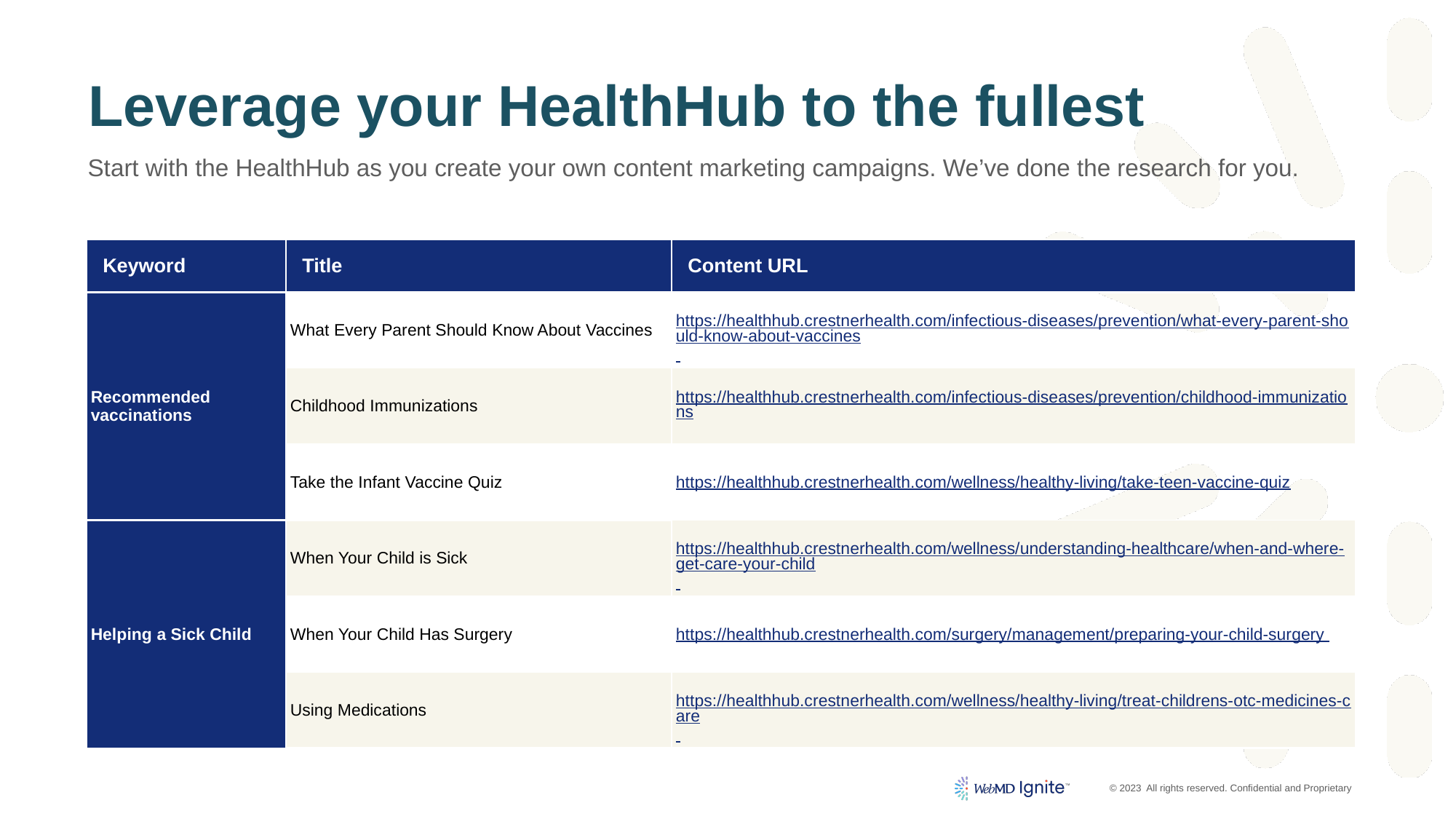

# Leverage your HealthHub to the fullest
Start with the HealthHub as you create your own content marketing campaigns. We’ve done the research for you.
| Keyword | Title | Content URL |
| --- | --- | --- |
| Recommended vaccinations | What Every Parent Should Know About Vaccines | https://healthhub.crestnerhealth.com/infectious-diseases/prevention/what-every-parent-should-know-about-vaccines |
|  | Childhood Immunizations | https://healthhub.crestnerhealth.com/infectious-diseases/prevention/childhood-immunizations |
|  | Take the Infant Vaccine Quiz | https://healthhub.crestnerhealth.com/wellness/healthy-living/take-teen-vaccine-quiz |
| Helping a Sick Child | When Your Child is Sick | https://healthhub.crestnerhealth.com/wellness/understanding-healthcare/when-and-where-get-care-your-child |
|  | When Your Child Has Surgery | https://healthhub.crestnerhealth.com/surgery/management/preparing-your-child-surgery |
|  | Using Medications | https://healthhub.crestnerhealth.com/wellness/healthy-living/treat-childrens-otc-medicines-care |